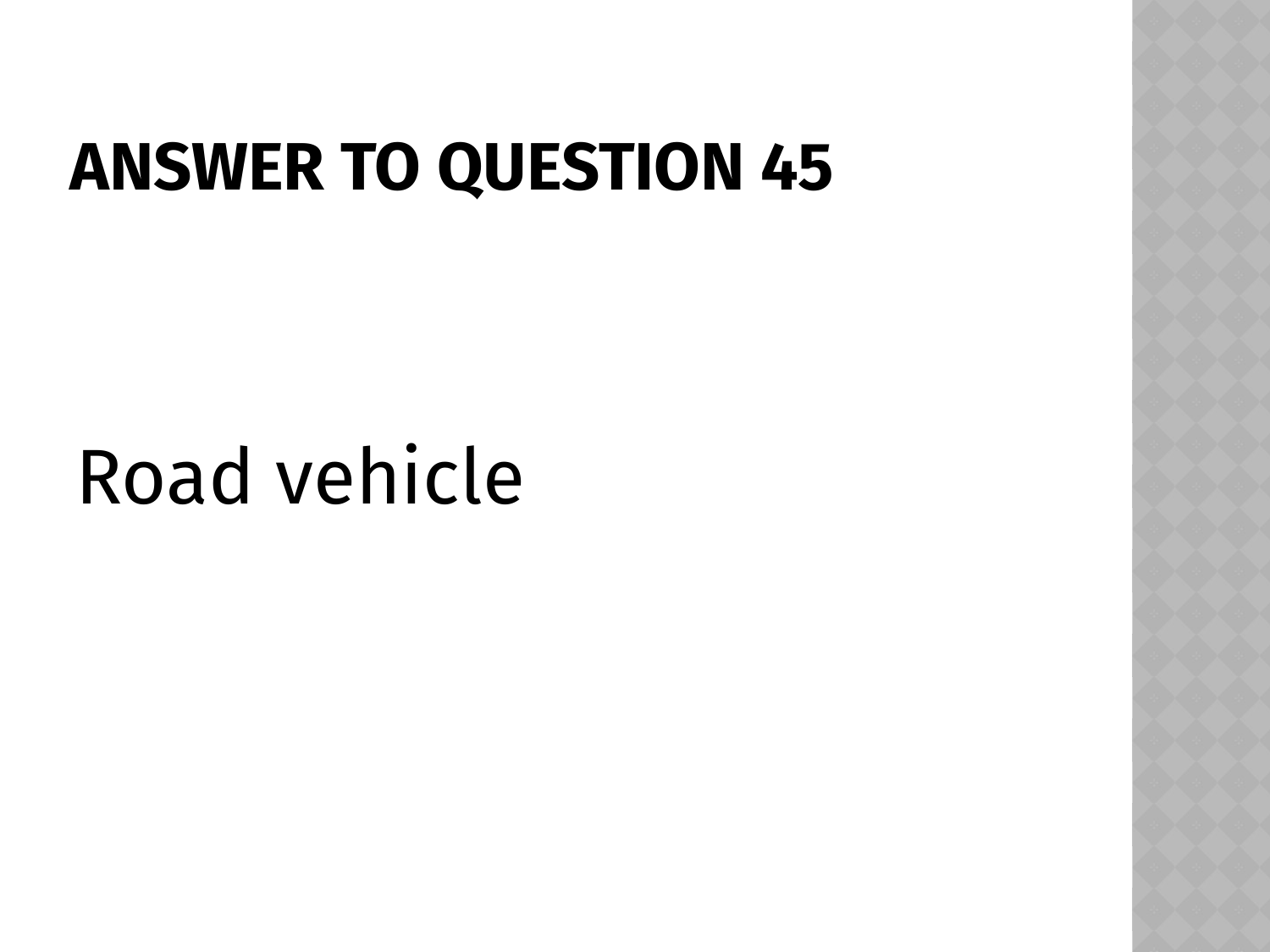

# Answer to question 45

Road vehicle